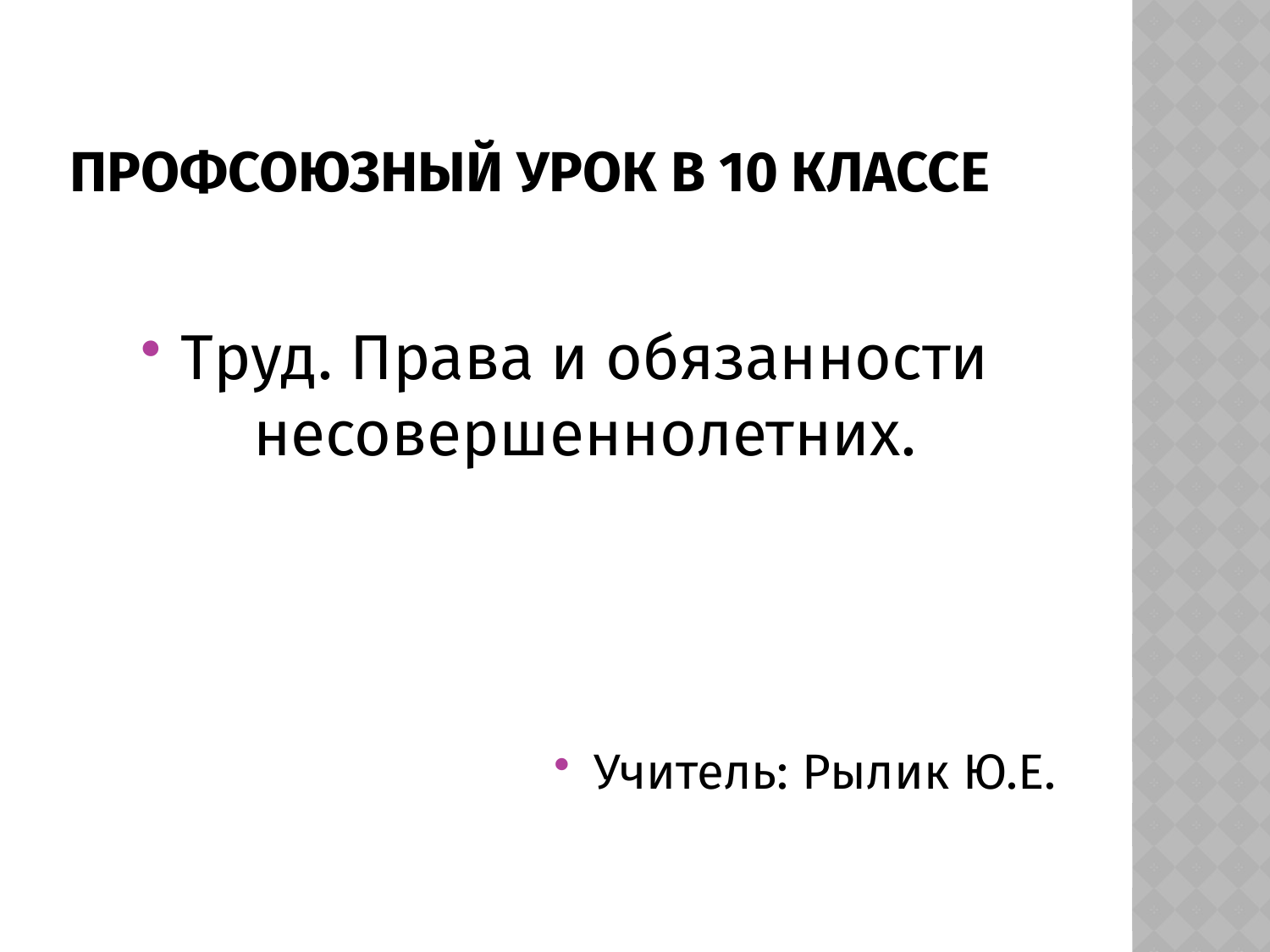

# Профсоюзный урок в 10 классе

Труд. Права и обязанности несовершеннолетних.

Учитель: Рылик Ю.Е.